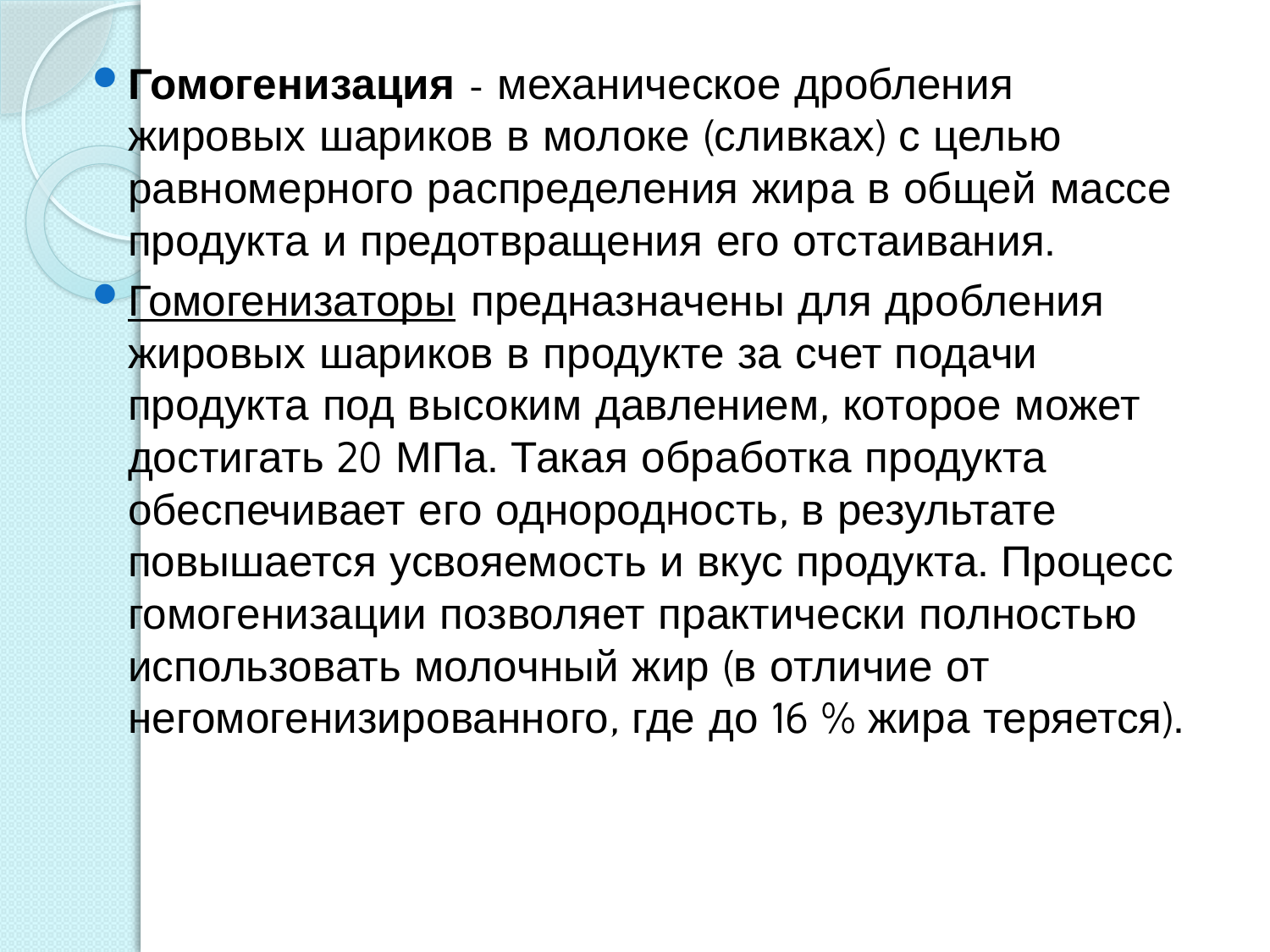

#
Гомогенизация - механическое дробления жировых шариков в молоке (сливках) с целью равномерного распределения жира в общей массе продукта и предотвращения его отстаивания.
Гомогенизаторы предназначены для дробления жировых шариков в продукте за счет подачи продукта под высоким давлением, которое может достигать 20 МПа. Такая обработка продукта обеспечивает его однородность, в результате повышается усвояемость и вкус продукта. Процесс гомогенизации позволяет практически полностью использовать молочный жир (в отличие от негомогенизированного, где до 16 % жира теряется).